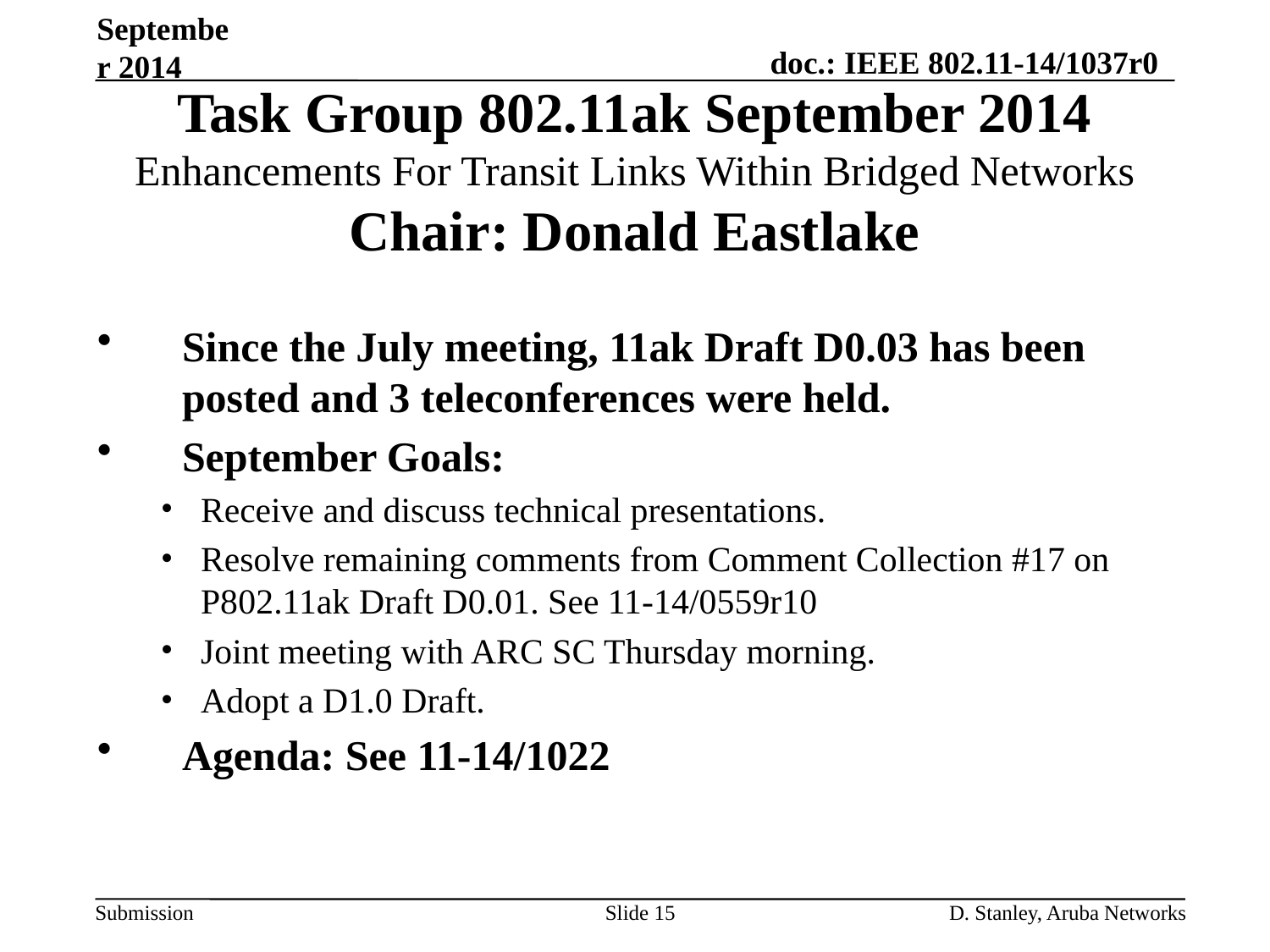

September 2014
# Task Group 802.11ak September 2014 Enhancements For Transit Links Within Bridged Networks Chair: Donald Eastlake

Since the July meeting, 11ak Draft D0.03 has been posted and 3 teleconferences were held.
September Goals:
Receive and discuss technical presentations.
Resolve remaining comments from Comment Collection #17 on P802.11ak Draft D0.01. See 11-14/0559r10
Joint meeting with ARC SC Thursday morning.
Adopt a D1.0 Draft.
Agenda: See 11-14/1022

Slide 15
D. Stanley, Aruba Networks